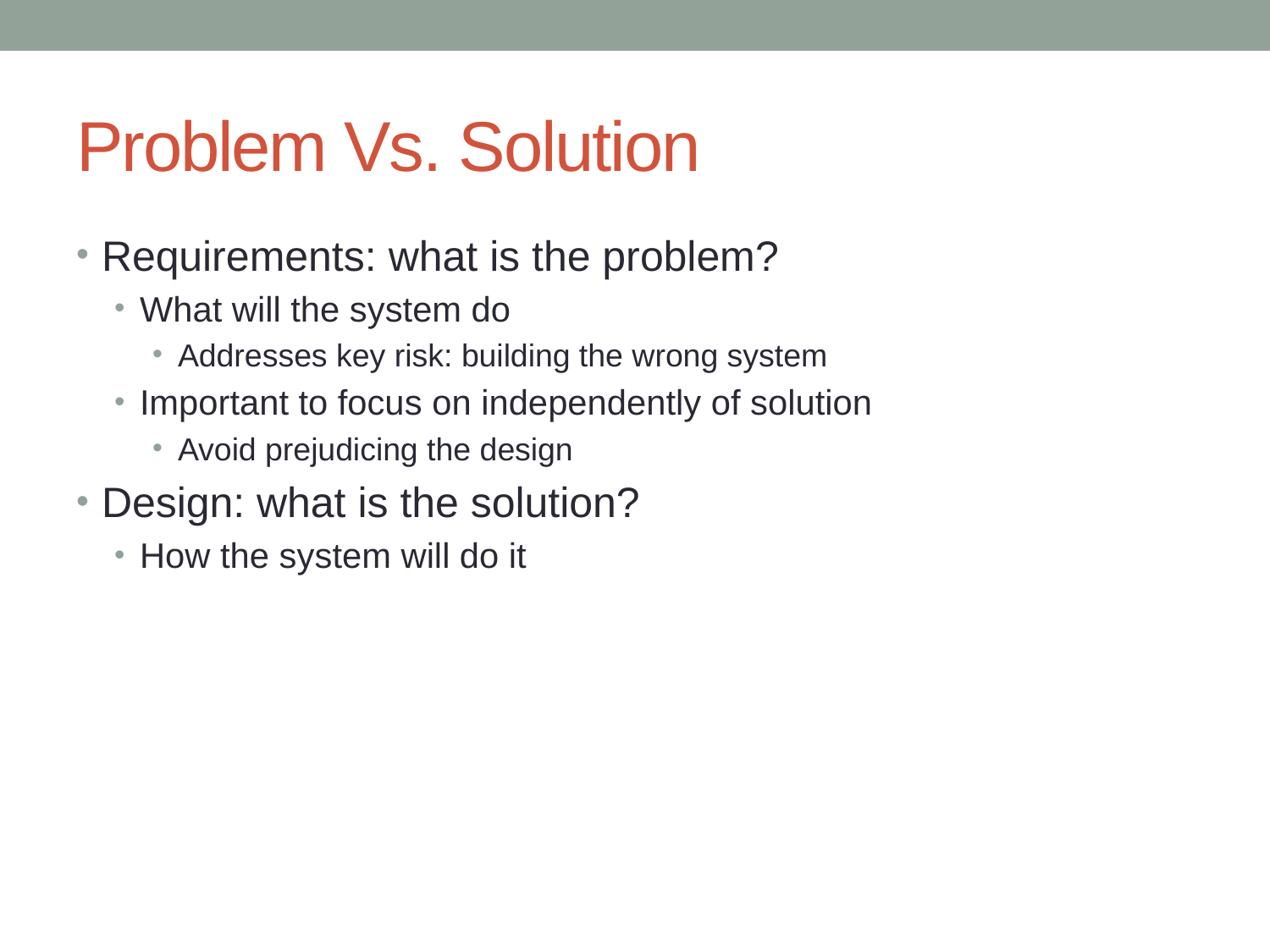

# Problem Vs. Solution
Requirements: what is the problem?
What will the system do
Addresses key risk: building the wrong system
Important to focus on independently of solution
Avoid prejudicing the design
Design: what is the solution?
How the system will do it